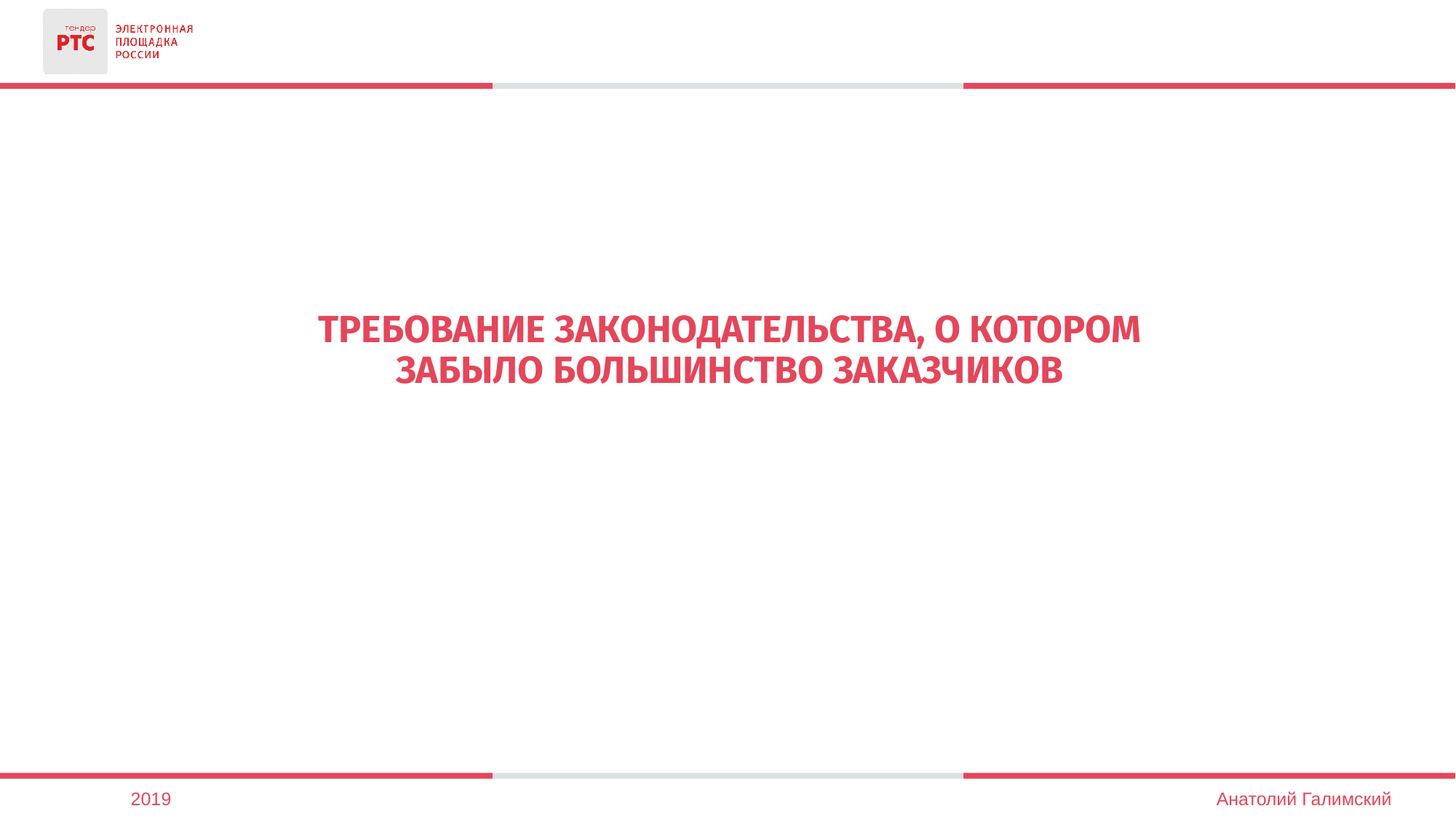

Требование законодательства, о котором забыло большинство заказчиков
2019
Анатолий Галимский